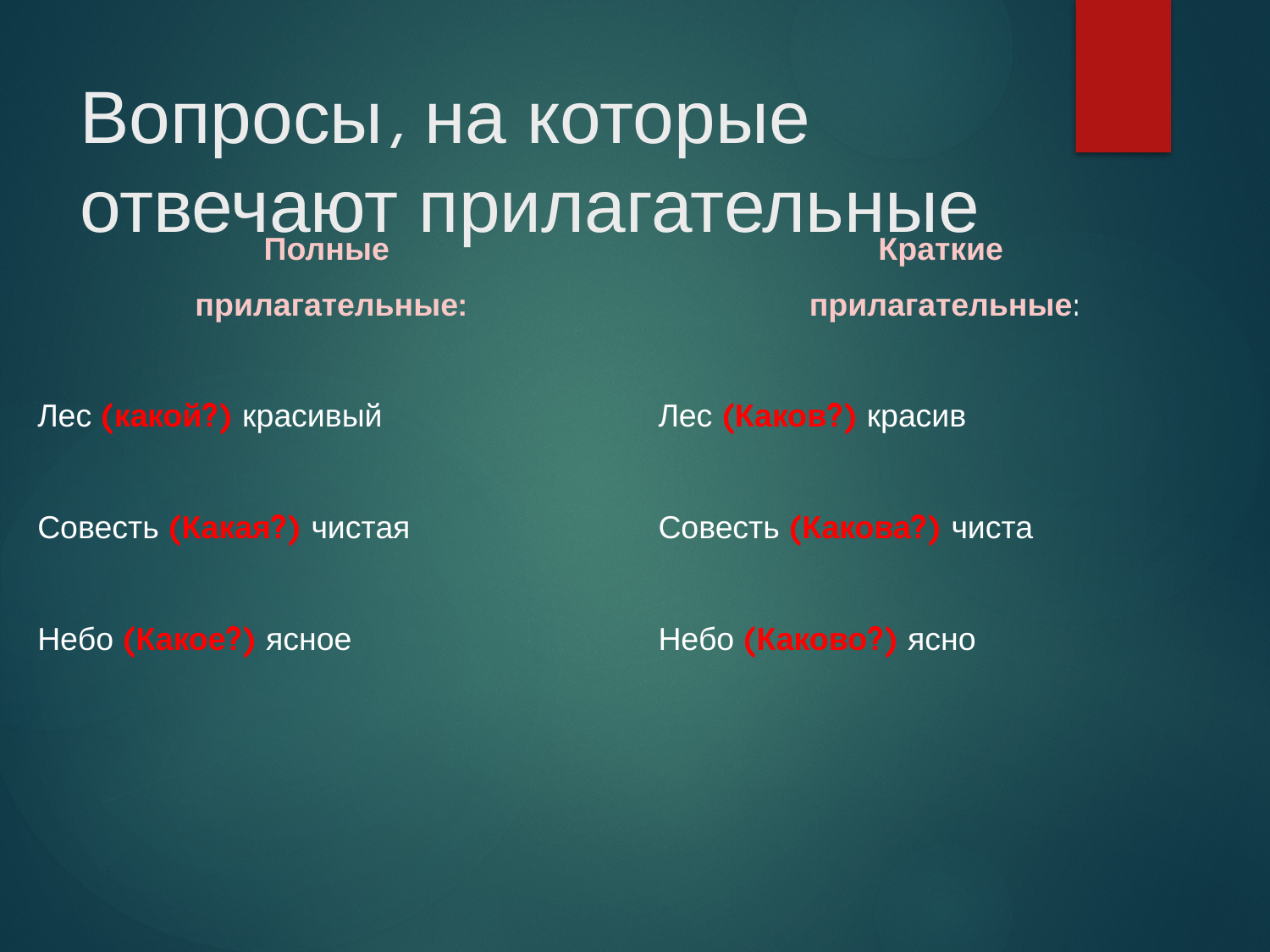

# Вопросы, на которые отвечают прилагательные
Полные
прилагательные:

Лес (какой?) красивый

Совесть (Какая?) чистая

Небо (Какое?) ясное

Краткие
прилагательные:

Лес (Каков?) красив

Совесть (Какова?) чиста

Небо (Каково?) ясно